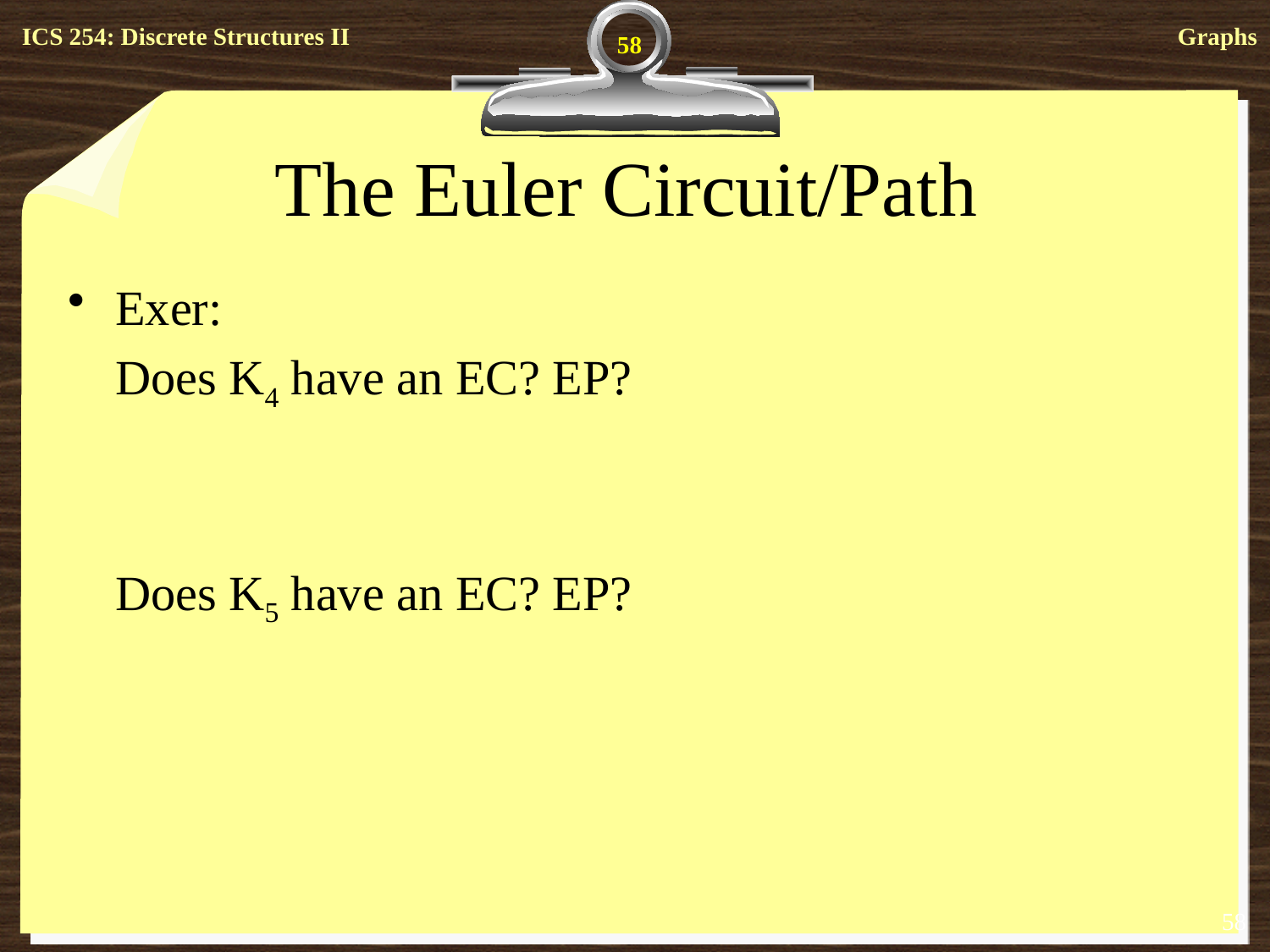

58
# The Euler Circuit/Path
Exer:
	Does K4 have an EC? EP?

	Does K5 have an EC? EP?

58